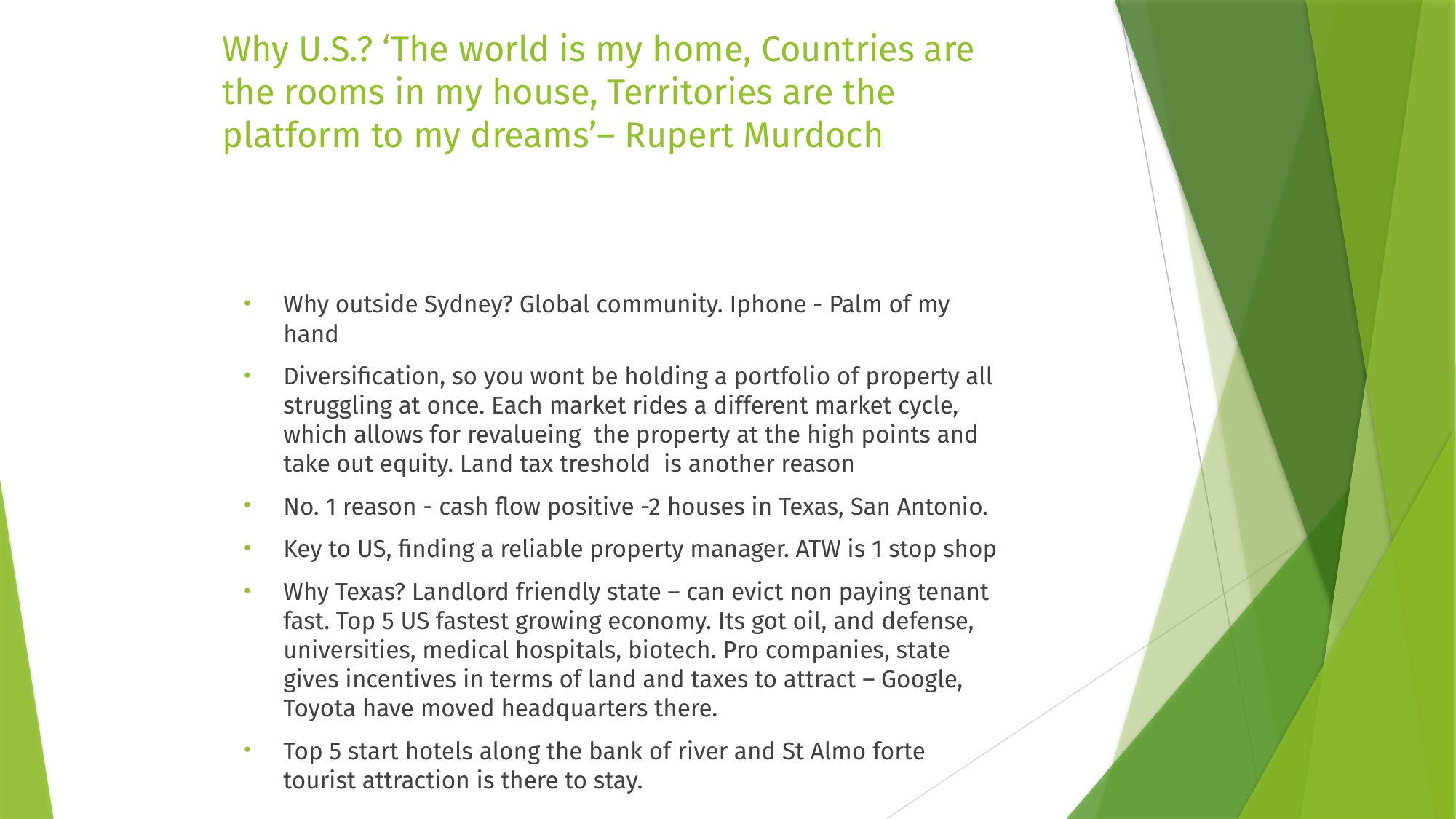

# Why U.S.? ‘The world is my home, Countries are the rooms in my house, Territories are the platform to my dreams’– Rupert Murdoch
Why outside Sydney? Global community. Iphone - Palm of my hand
Diversification, so you wont be holding a portfolio of property all struggling at once. Each market rides a different market cycle, which allows for revalueing  the property at the high points and take out equity. Land tax treshold  is another reason
No. 1 reason - cash flow positive -2 houses in Texas, San Antonio.
Key to US, finding a reliable property manager. ATW is 1 stop shop
Why Texas? Landlord friendly state – can evict non paying tenant fast. Top 5 US fastest growing economy. Its got oil, and defense, universities, medical hospitals, biotech. Pro companies, state gives incentives in terms of land and taxes to attract – Google, Toyota have moved headquarters there.
Top 5 start hotels along the bank of river and St Almo forte tourist attraction is there to stay.